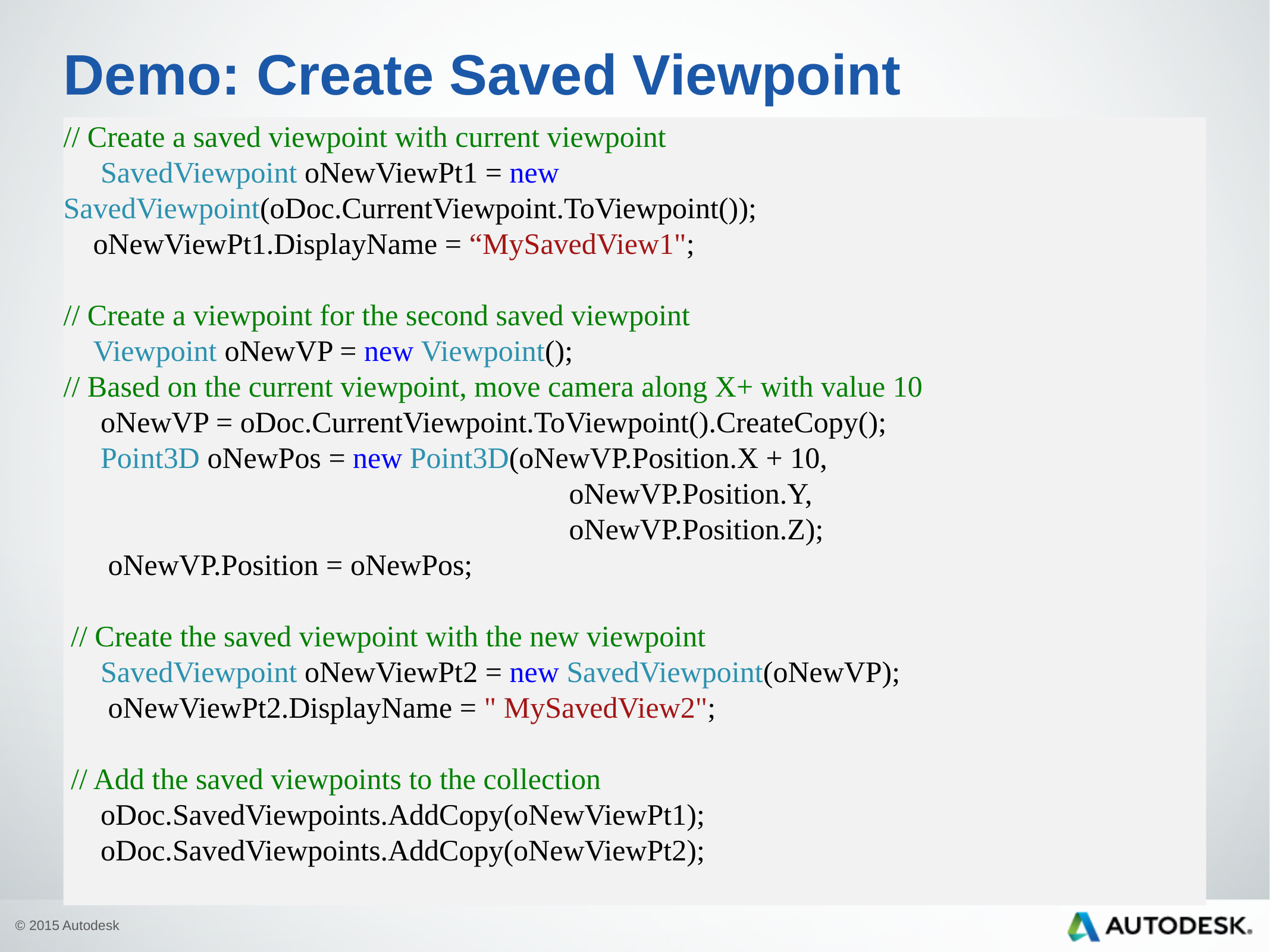

# Demo: Create Saved Viewpoint
// Create a saved viewpoint with current viewpoint
     SavedViewpoint oNewViewPt1 = new 		SavedViewpoint(oDoc.CurrentViewpoint.ToViewpoint());
    oNewViewPt1.DisplayName = “MySavedView1";

// Create a viewpoint for the second saved viewpoint
    Viewpoint oNewVP = new Viewpoint();
// Based on the current viewpoint, move camera along X+ with value 10
     oNewVP = oDoc.CurrentViewpoint.ToViewpoint().CreateCopy();
     Point3D oNewPos = new Point3D(oNewVP.Position.X + 10,
                                                	        oNewVP.Position.Y,
                                                 	        oNewVP.Position.Z);
      oNewVP.Position = oNewPos;

 // Create the saved viewpoint with the new viewpoint
     SavedViewpoint oNewViewPt2 = new SavedViewpoint(oNewVP);
      oNewViewPt2.DisplayName = " MySavedView2";

 // Add the saved viewpoints to the collection
     oDoc.SavedViewpoints.AddCopy(oNewViewPt1);
     oDoc.SavedViewpoints.AddCopy(oNewViewPt2);